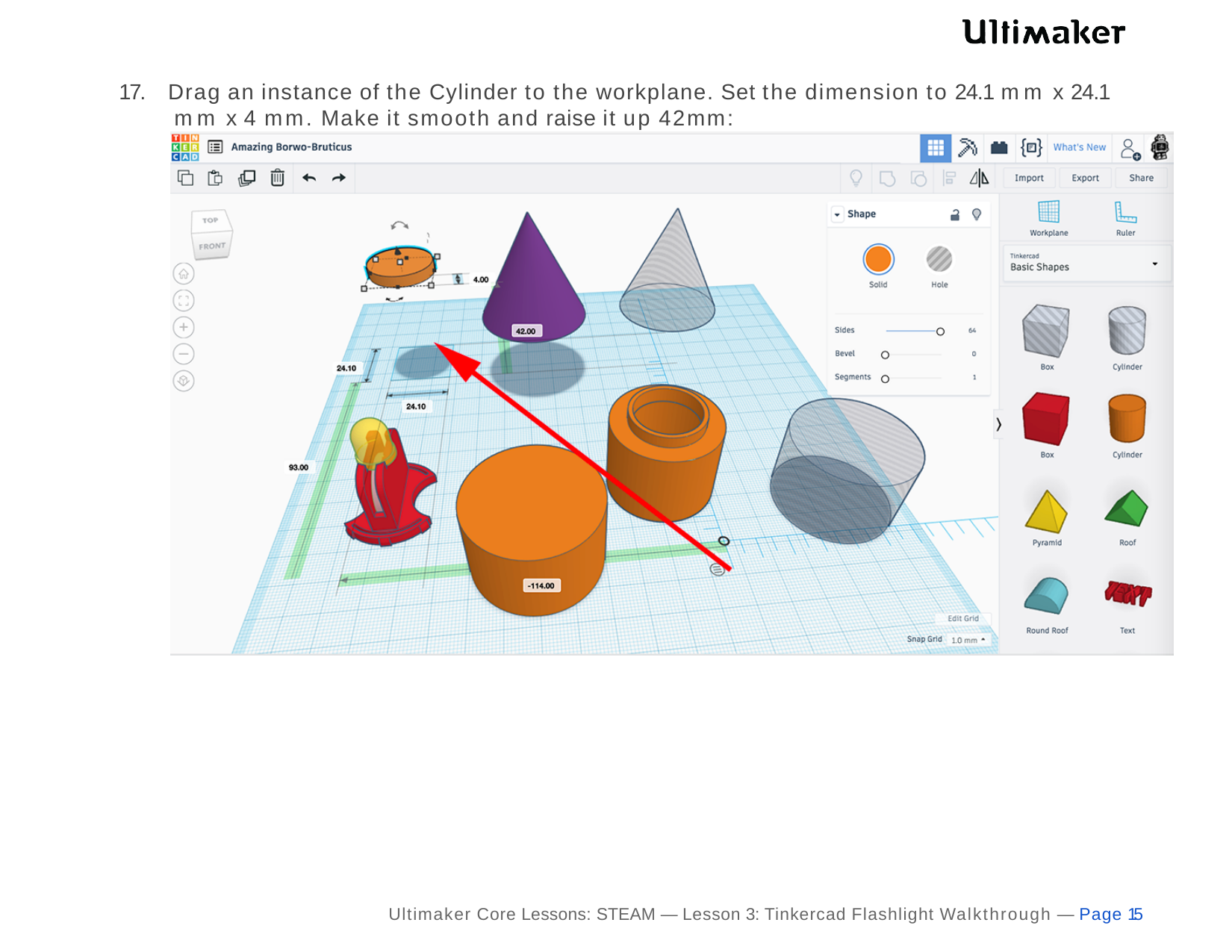

17.	Drag an instance of the Cylinder to the workplane. Set the dimension to 24.1 mm x 24.1  mm x 4 mm. Make it smooth and raise it up 42mm:

Ultimaker Core Lessons: STEAM — Lesson 3: Tinkercad Flashlight Walkthrough — Page 15